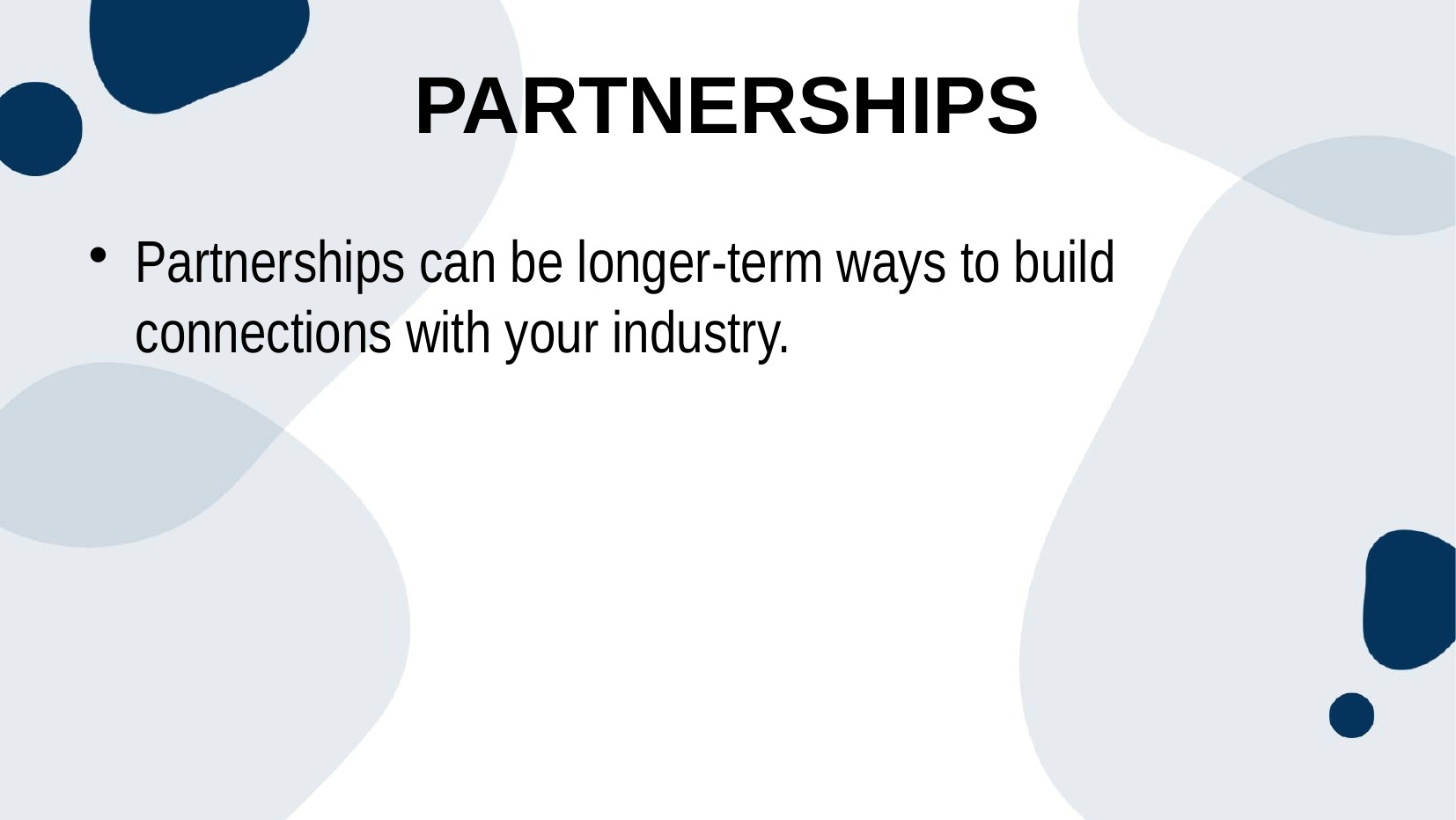

Partnerships
Partnerships can be longer-term ways to build connections with your industry.